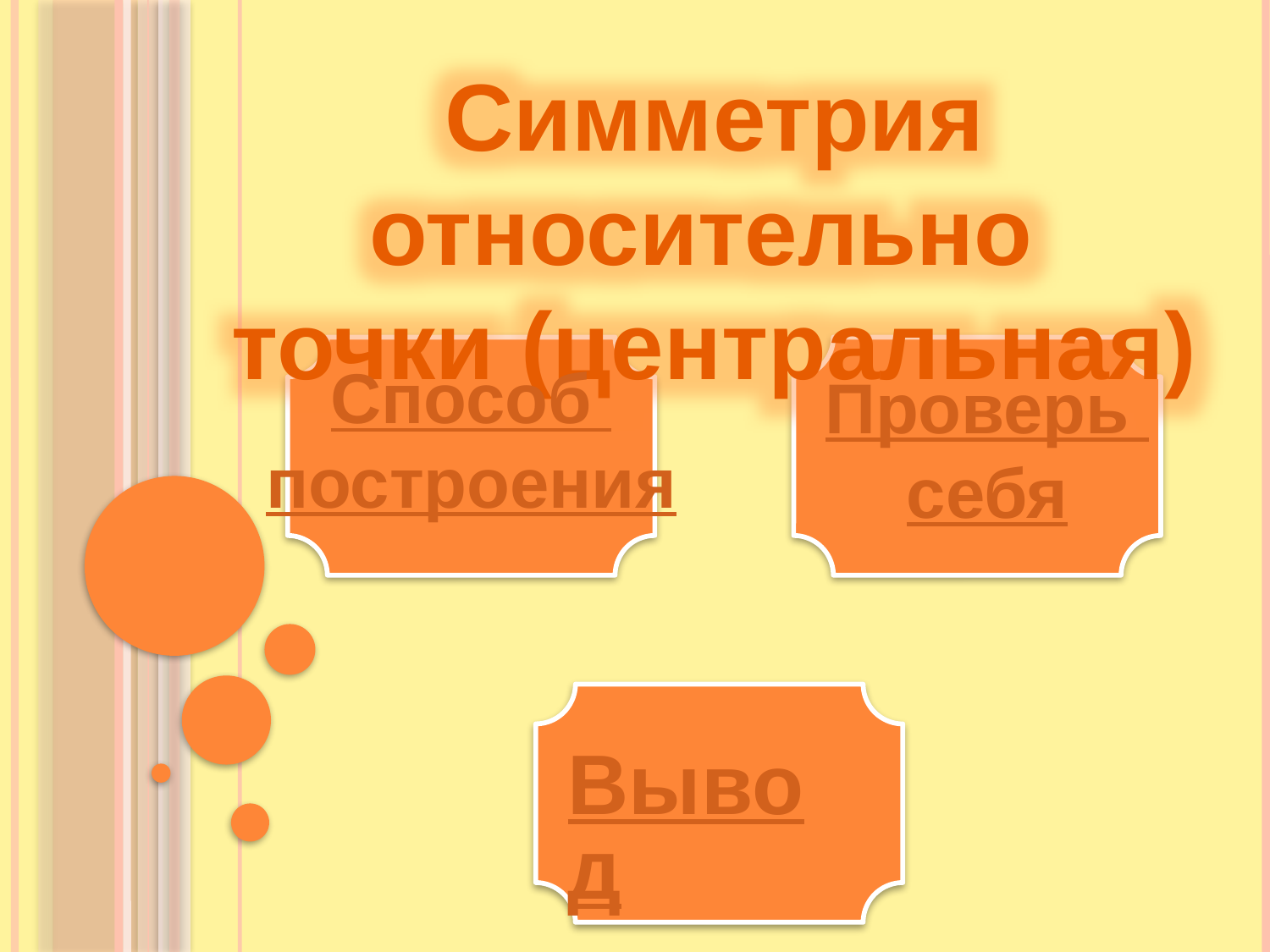

Симметрия относительно
точки (центральная)

Способ
построения
Проверь
себя

Вывод